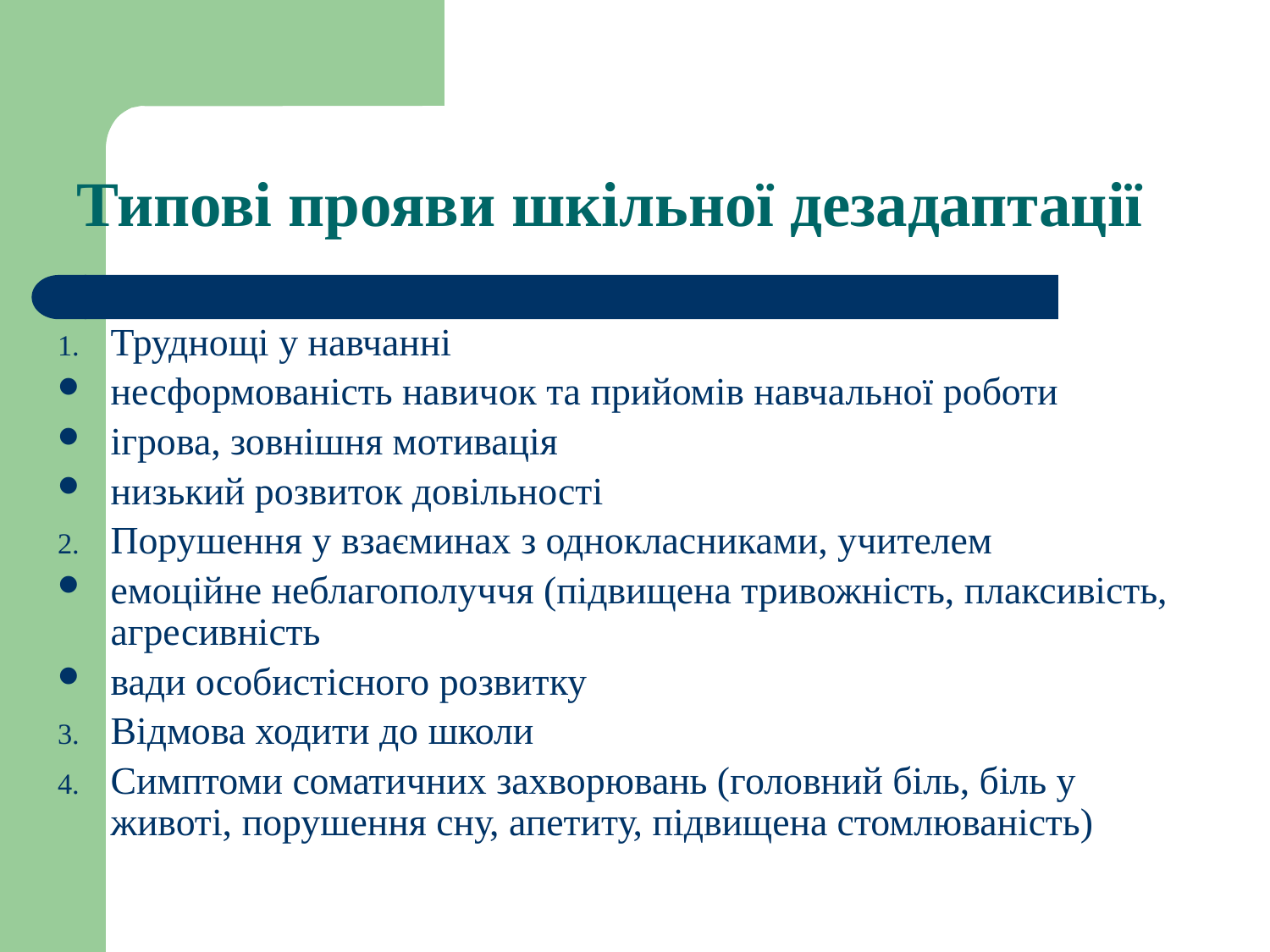

# Типові прояви шкільної дезадаптації
Труднощі у навчанні
несформованість навичок та прийомів навчальної роботи
ігрова, зовнішня мотивація
низький розвиток довільності
Порушення у взаєминах з однокласниками, учителем
емоційне неблагополуччя (підвищена тривожність, плаксивість, агресивність
вади особистісного розвитку
Відмова ходити до школи
Симптоми соматичних захворювань (головний біль, біль у животі, порушення сну, апетиту, підвищена стомлюваність)